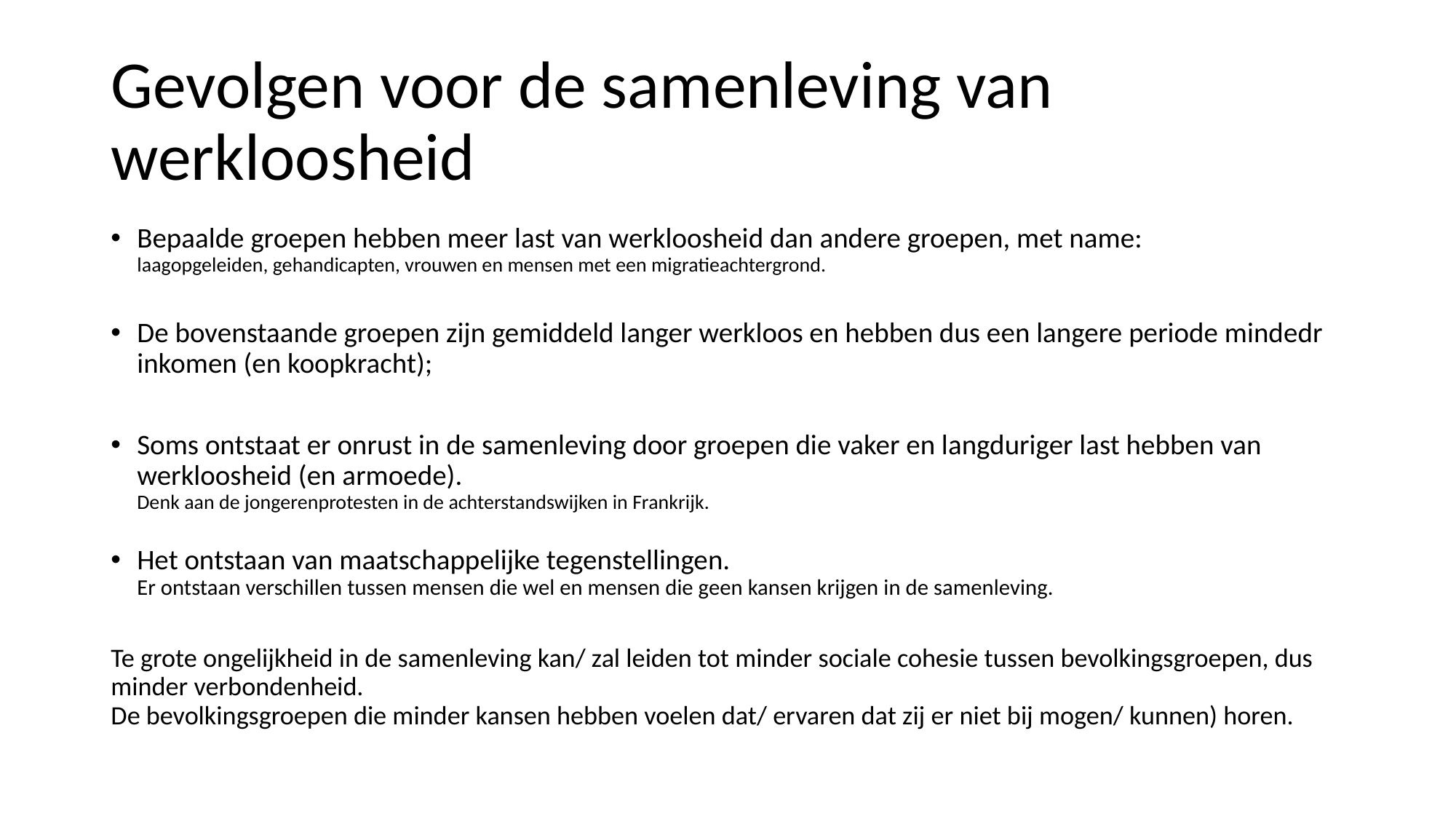

# Gevolgen voor de samenleving van werkloosheid
Bepaalde groepen hebben meer last van werkloosheid dan andere groepen, met name:
laagopgeleiden, gehandicapten, vrouwen en mensen met een migratieachtergrond.

De bovenstaande groepen zijn gemiddeld langer werkloos en hebben dus een langere periode mindedr inkomen (en koopkracht);

Soms ontstaat er onrust in de samenleving door groepen die vaker en langduriger last hebben van werkloosheid (en armoede).
Denk aan de jongerenprotesten in de achterstandswijken in Frankrijk.
Het ontstaan van maatschappelijke tegenstellingen.
Er ontstaan verschillen tussen mensen die wel en mensen die geen kansen krijgen in de samenleving.

Te grote ongelijkheid in de samenleving kan/ zal leiden tot minder sociale cohesie tussen bevolkingsgroepen, dus minder verbondenheid.
De bevolkingsgroepen die minder kansen hebben voelen dat/ ervaren dat zij er niet bij mogen/ kunnen) horen.